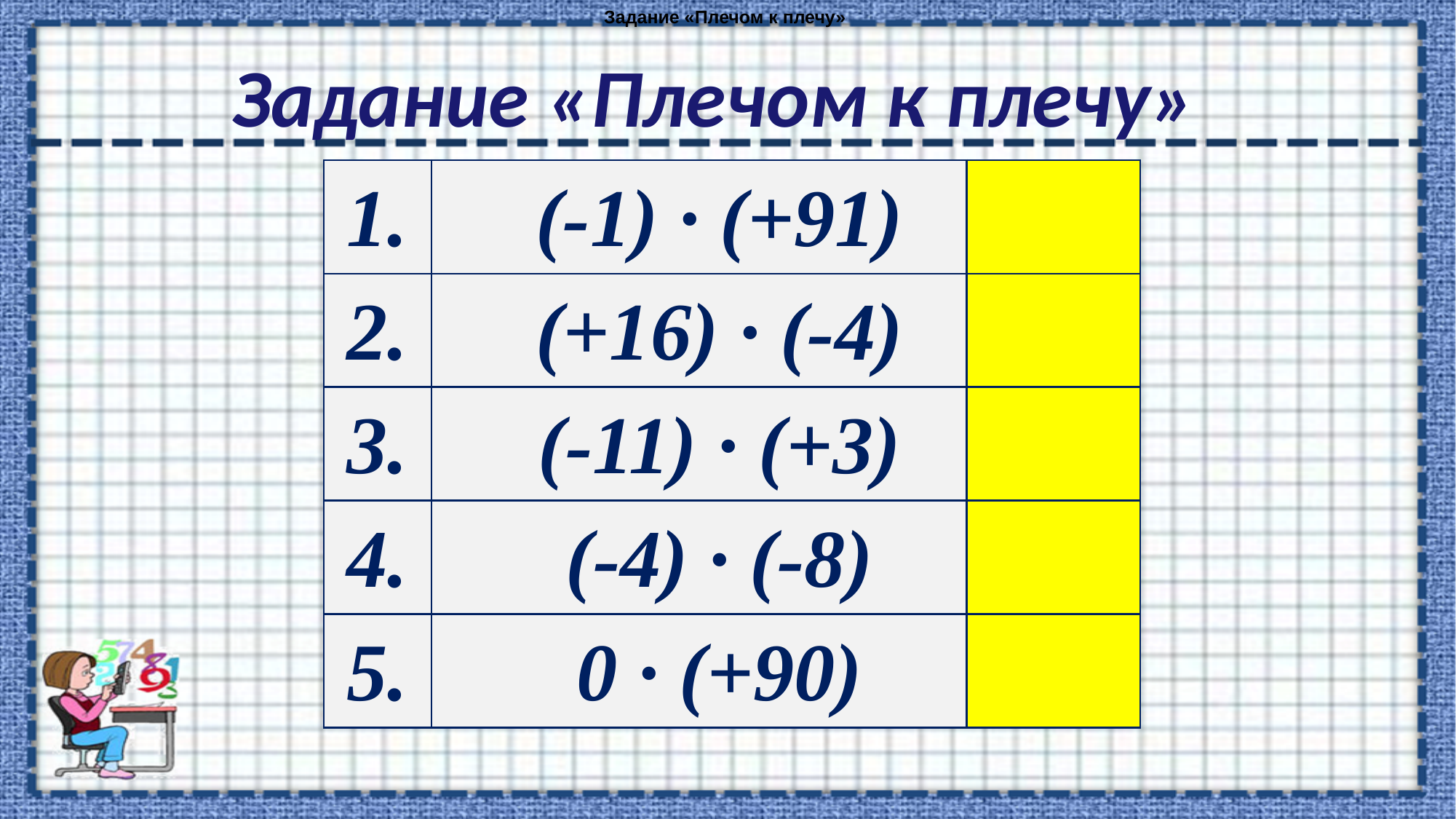

Задание «Плечом к плечу»

Задание «Плечом к плечу»
| 1. | (-1) · (+91) |  |
| --- | --- | --- |
| 2. | (+16) · (-4) |  |
| 3. | (-11) · (+3) |  |
| 4. | (-4) · (-8) |  |
| 5. | 0 · (+90) |  |